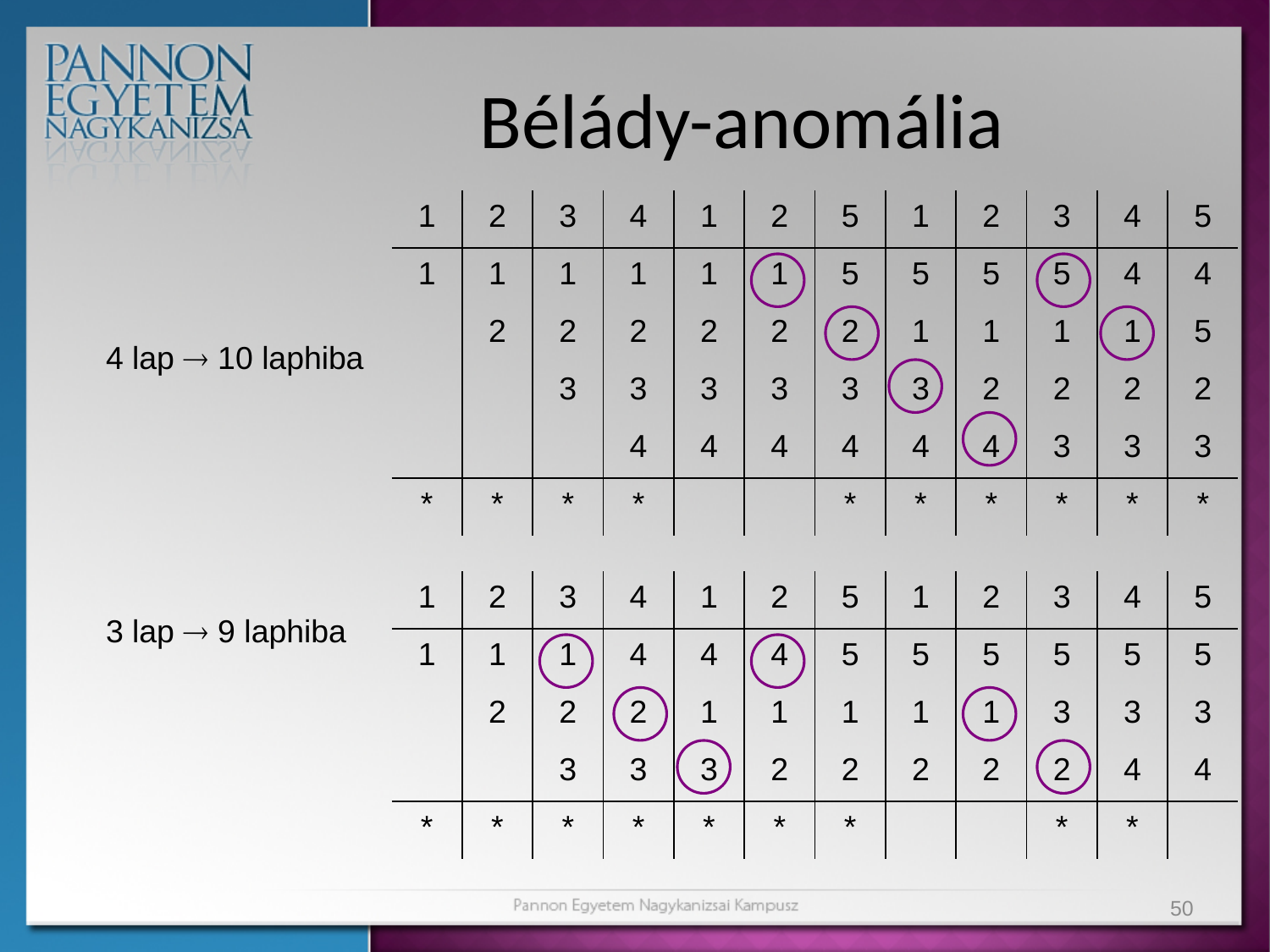

# Bélády-anomália
| 1 | 2 | 3 | 4 | 1 | 2 | 5 | 1 | 2 | 3 | 4 | 5 |
| --- | --- | --- | --- | --- | --- | --- | --- | --- | --- | --- | --- |
| 1 | 1 | 1 | 1 | 1 | 1 | 5 | 5 | 5 | 5 | 4 | 4 |
|  | 2 | 2 | 2 | 2 | 2 | 2 | 1 | 1 | 1 | 1 | 5 |
|  |  | 3 | 3 | 3 | 3 | 3 | 3 | 2 | 2 | 2 | 2 |
|  |  |  | 4 | 4 | 4 | 4 | 4 | 4 | 3 | 3 | 3 |
| \* | \* | \* | \* |  |  | \* | \* | \* | \* | \* | \* |

4 lap → 10 laphiba

| 1 | 2 | 3 | 4 | 1 | 2 | 5 | 1 | 2 | 3 | 4 | 5 |
| --- | --- | --- | --- | --- | --- | --- | --- | --- | --- | --- | --- |
| 1 | 1 | 1 | 4 | 4 | 4 | 5 | 5 | 5 | 5 | 5 | 5 |
|  | 2 | 2 | 2 | 1 | 1 | 1 | 1 | 1 | 3 | 3 | 3 |
|  |  | 3 | 3 | 3 | 2 | 2 | 2 | 2 | 2 | 4 | 4 |
| \* | \* | \* | \* | \* | \* | \* |  |  | \* | \* |  |
3 lap → 9 laphiba

50